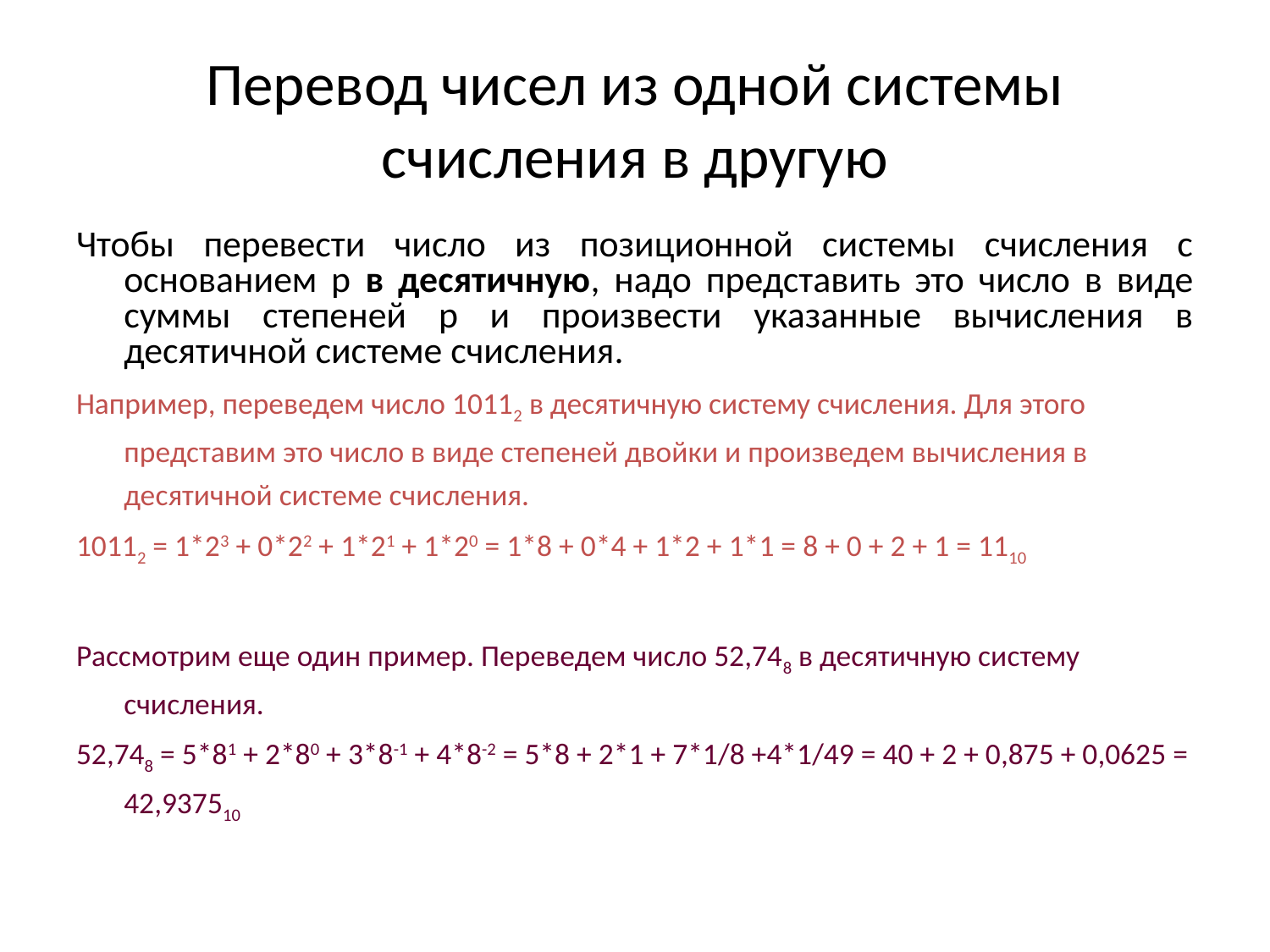

# Перевод чисел из одной системы счисления в другую
Чтобы перевести число из позиционной системы счисления с основанием p в десятичную, надо представить это число в виде суммы степеней p и произвести указанные вычисления в десятичной системе счисления.
Например, переведем число 10112 в десятичную систему счисления. Для этого представим это число в виде степеней двойки и произведем вычисления в десятичной системе счисления.
10112 = 1*23 + 0*22 + 1*21 + 1*20 = 1*8 + 0*4 + 1*2 + 1*1 = 8 + 0 + 2 + 1 = 1110

Рассмотрим еще один пример. Переведем число 52,748 в десятичную систему счисления.
52,748 = 5*81 + 2*80 + 3*8-1 + 4*8-2 = 5*8 + 2*1 + 7*1/8 +4*1/49 = 40 + 2 + 0,875 + 0,0625 = 42,937510